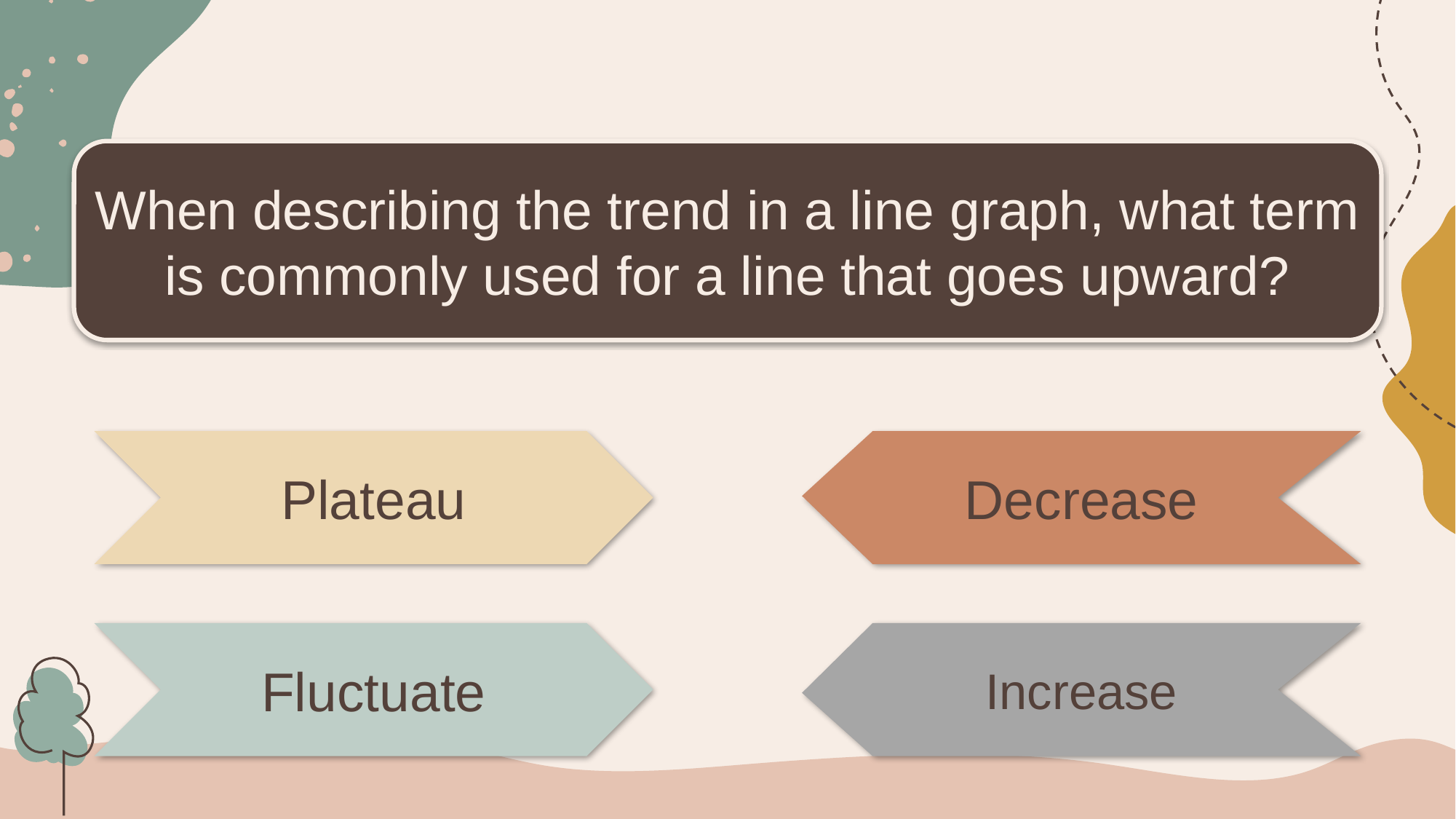

When describing the trend in a line graph, what term is commonly used for a line that goes upward?
Decrease
Plateau
Fluctuate
Increase